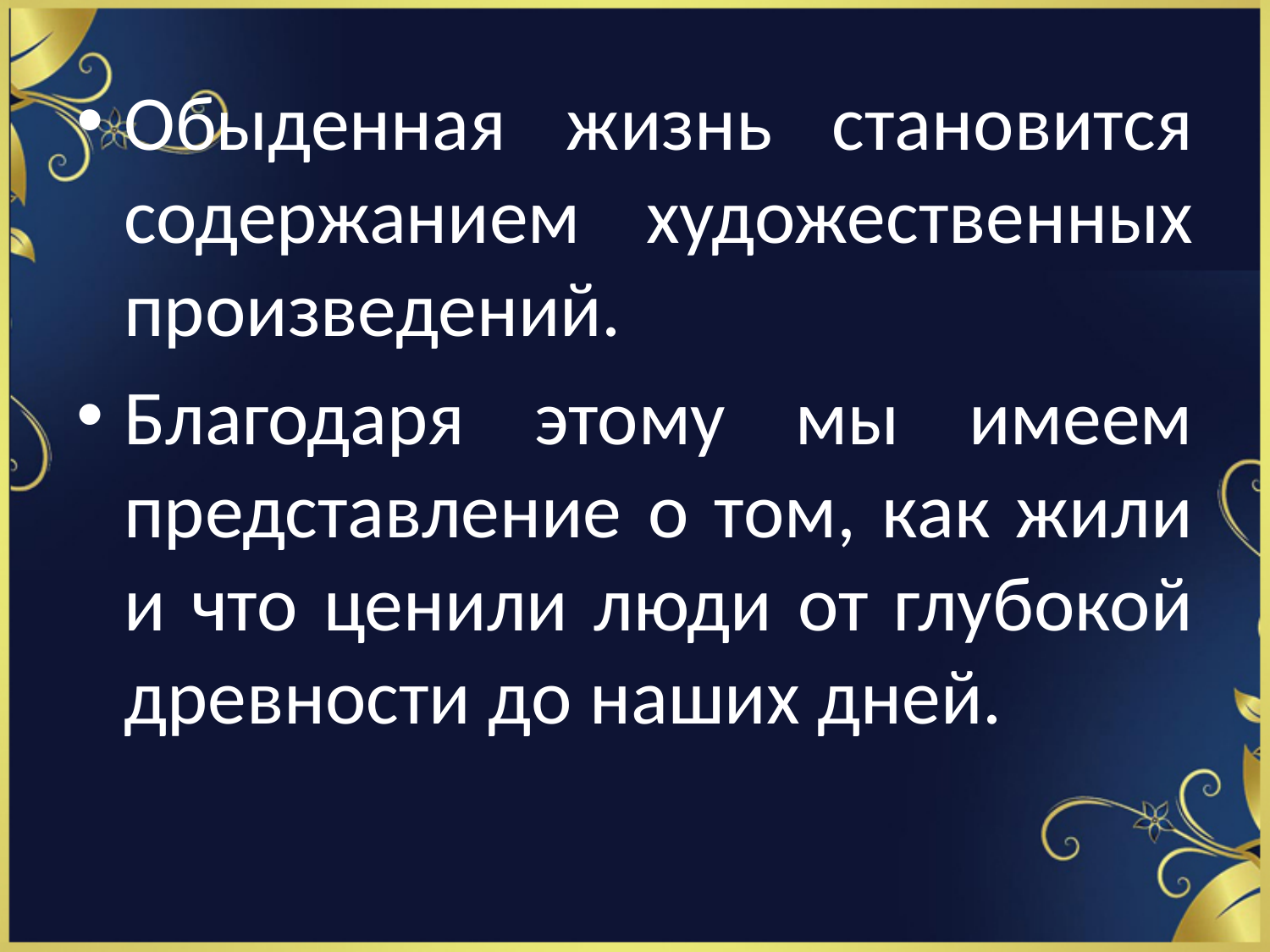

#
Обыденная жизнь становится содержанием художественных произведений.
Благодаря этому мы имеем представление о том, как жили и что ценили люди от глубокой древности до наших дней.